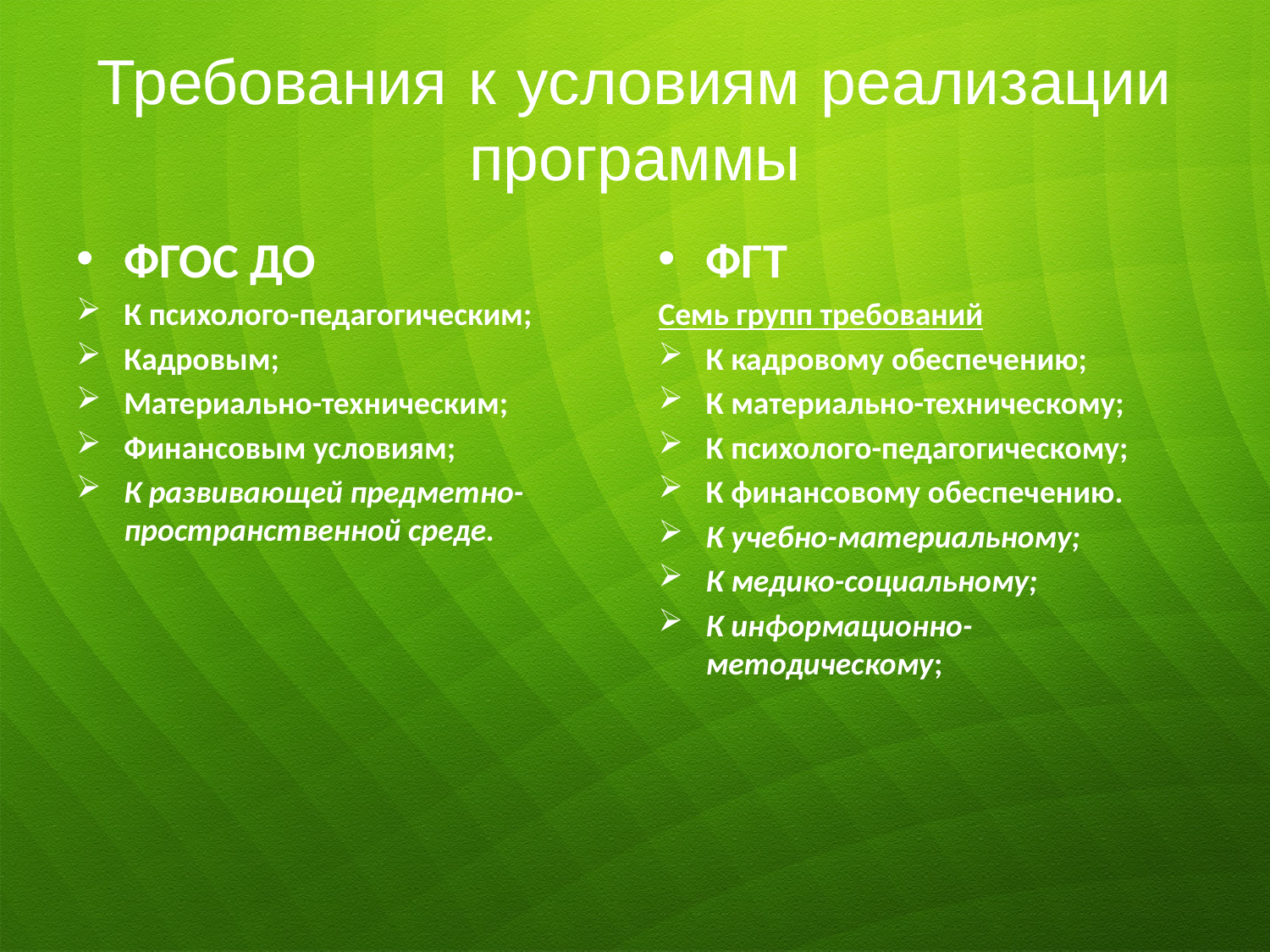

# Требования к условиям реализации программы
ФГОС ДО
К психолого-педагогическим;
Кадровым;
Материально-техническим;
Финансовым условиям;
К развивающей предметно-пространственной среде.
ФГТ
Семь групп требований
К кадровому обеспечению;
К материально-техническому;
К психолого-педагогическому;
К финансовому обеспечению.
К учебно-материальному;
К медико-социальному;
К информационно-методическому;